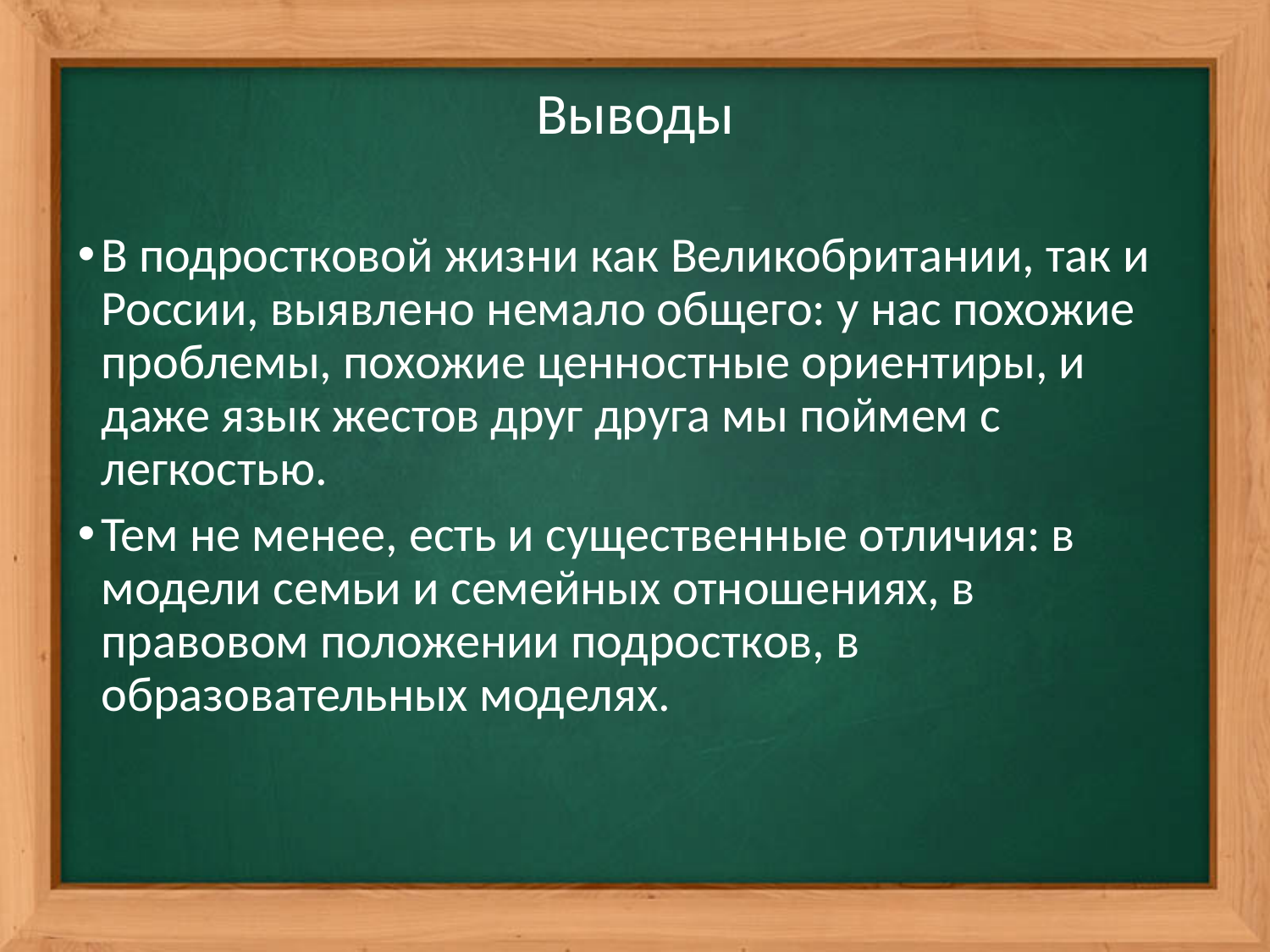

# Выводы
В подростковой жизни как Великобритании, так и России, выявлено немало общего: у нас похожие проблемы, похожие ценностные ориентиры, и даже язык жестов друг друга мы поймем с легкостью.
Тем не менее, есть и существенные отличия: в модели семьи и семейных отношениях, в правовом положении подростков, в образовательных моделях.